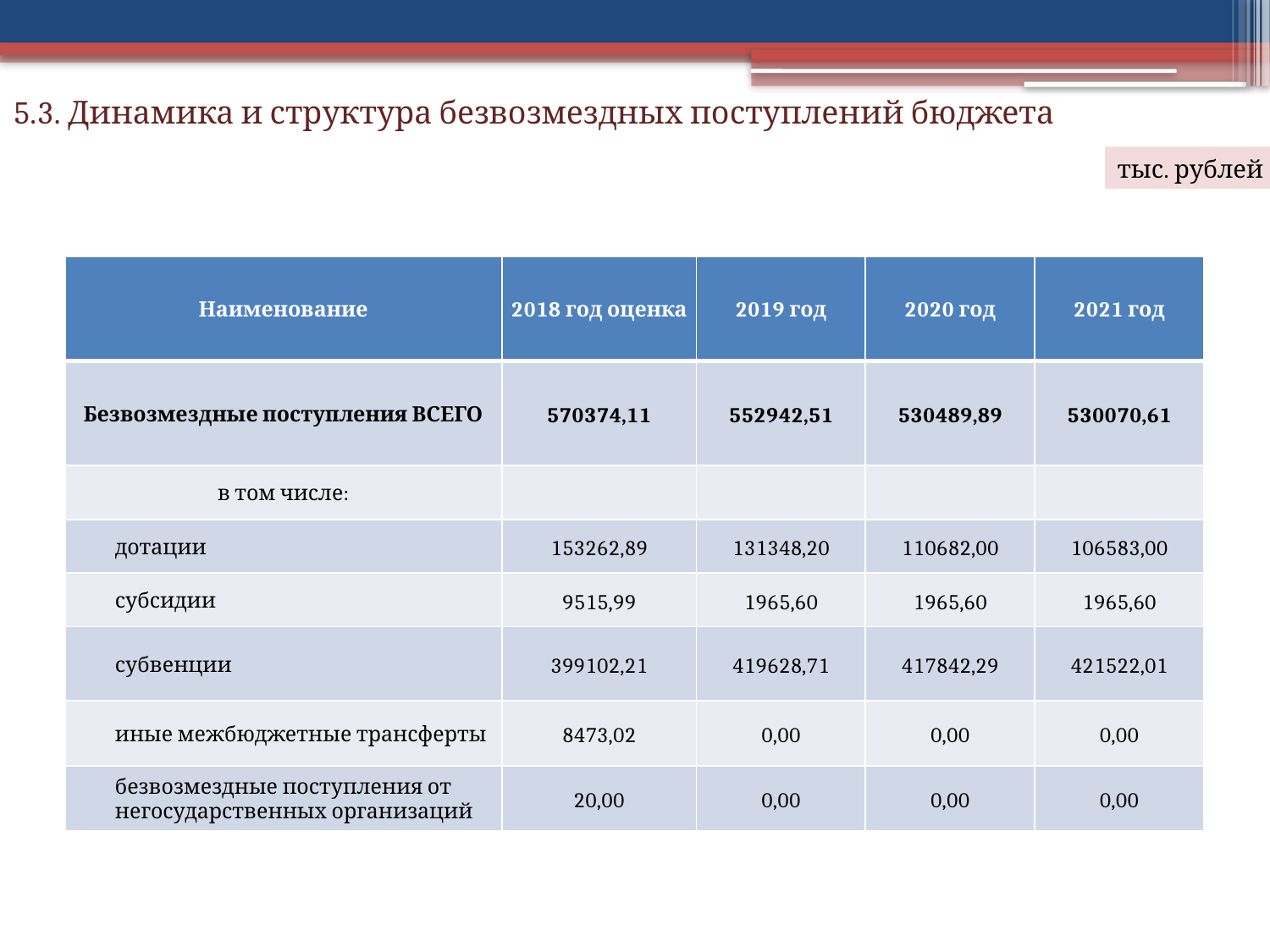

# 5.3. Динамика и структура безвозмездных поступлений бюджета
тыс. рублей
| Наименование | 2018 год оценка | 2019 год | 2020 год | 2021 год |
| --- | --- | --- | --- | --- |
| Безвозмездные поступления ВСЕГО | 570374,11 | 552942,51 | 530489,89 | 530070,61 |
| в том числе: |  |  |  |  |
| дотации | 153262,89 | 131348,20 | 110682,00 | 106583,00 |
| субсидии | 9515,99 | 1965,60 | 1965,60 | 1965,60 |
| субвенции | 399102,21 | 419628,71 | 417842,29 | 421522,01 |
| иные межбюджетные трансферты | 8473,02 | 0,00 | 0,00 | 0,00 |
| безвозмездные поступления от негосударственных организаций | 20,00 | 0,00 | 0,00 | 0,00 |